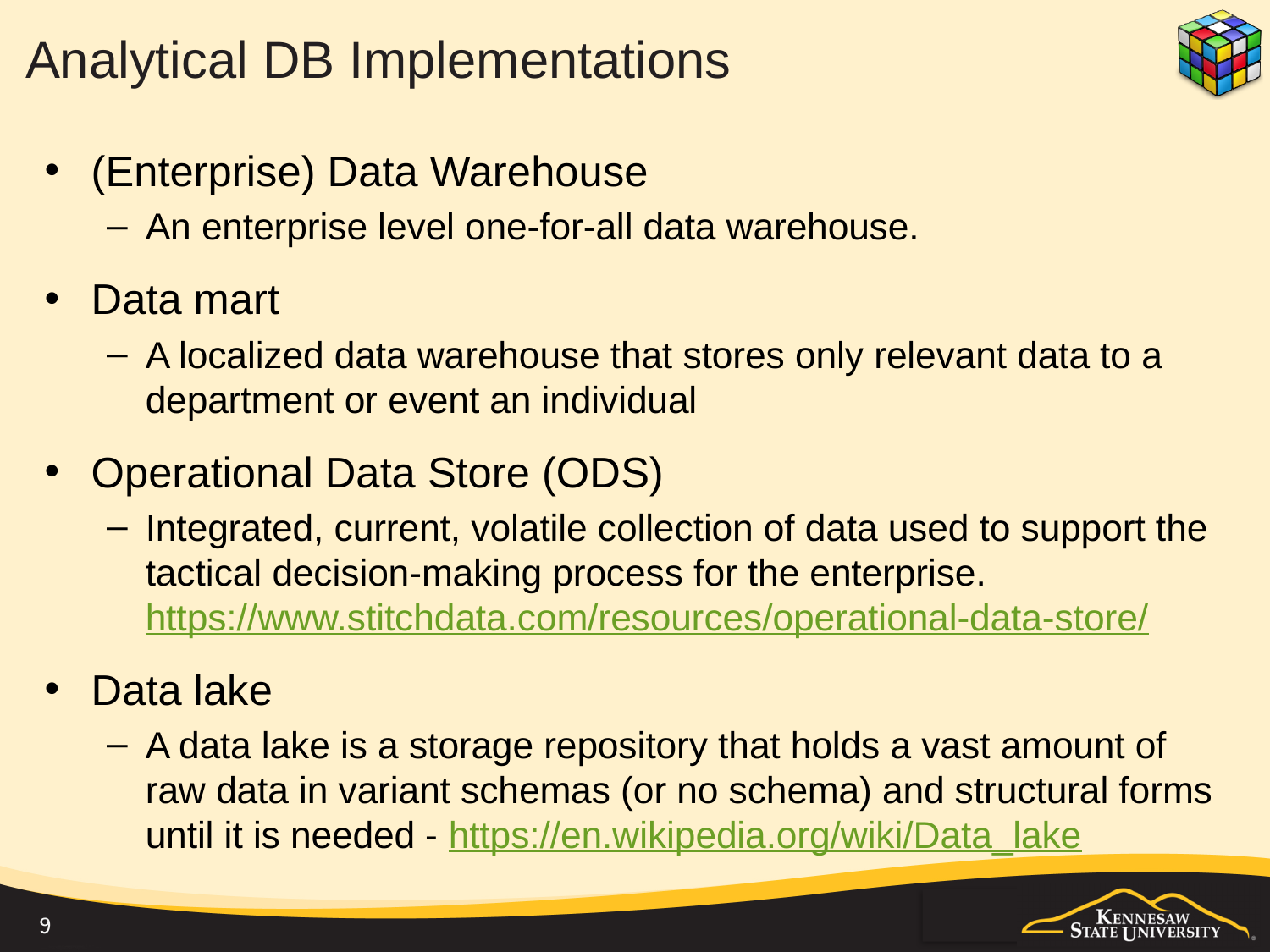

# Analytical DB Implementations
(Enterprise) Data Warehouse
An enterprise level one-for-all data warehouse.
Data mart
A localized data warehouse that stores only relevant data to a department or event an individual
Operational Data Store (ODS)
Integrated, current, volatile collection of data used to support the tactical decision-making process for the enterprise. https://www.stitchdata.com/resources/operational-data-store/
Data lake
A data lake is a storage repository that holds a vast amount of raw data in variant schemas (or no schema) and structural forms until it is needed - https://en.wikipedia.org/wiki/Data_lake
9